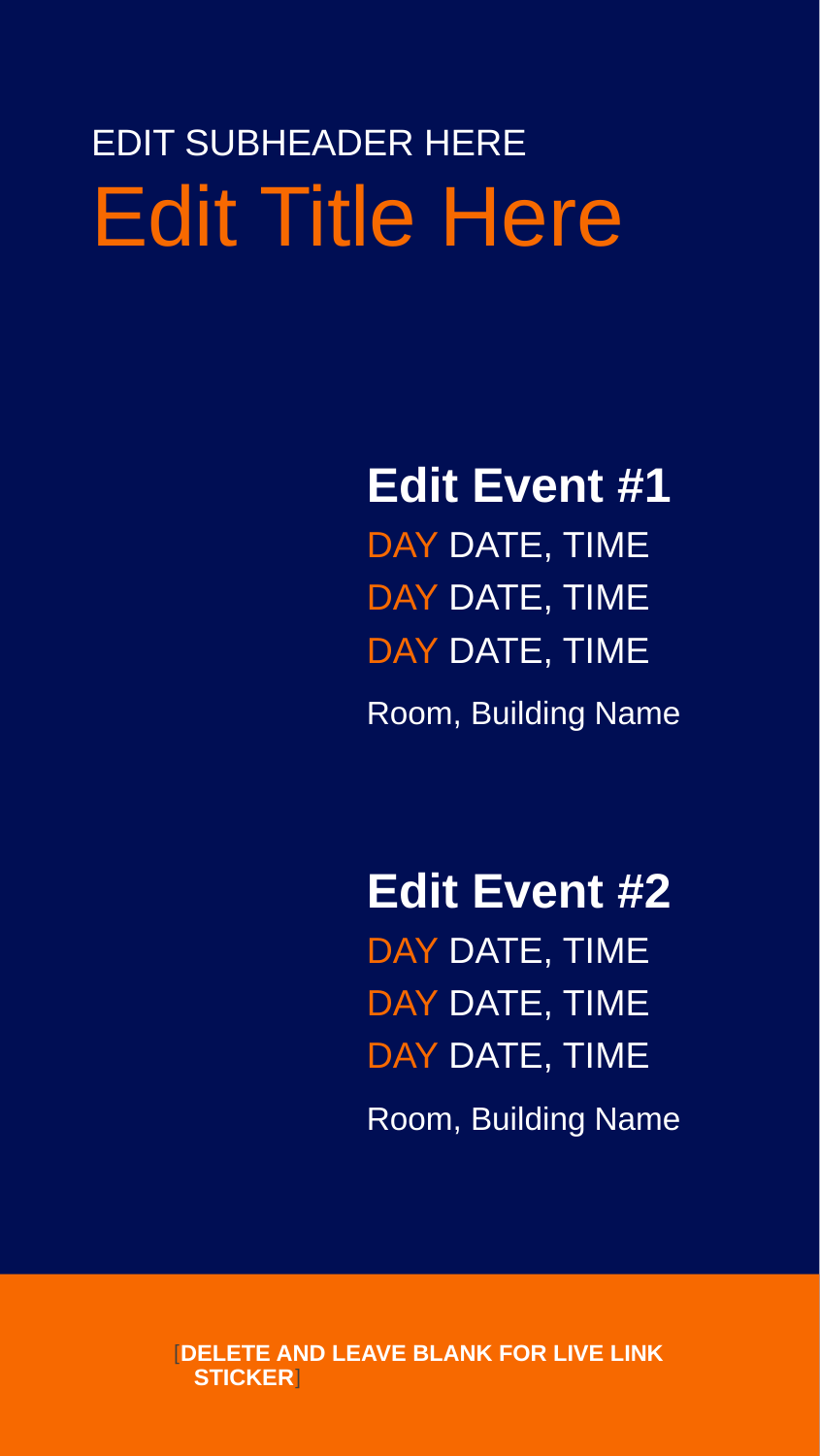

EDIT SUBHEADER HERE
Edit Title Here

Edit Event #1
DAY DATE, TIME
DAY DATE, TIME
DAY DATE, TIME
Room, Building Name

Edit Event #2
DAY DATE, TIME
DAY DATE, TIME
DAY DATE, TIME
Room, Building Name
[DELETE AND LEAVE BLANK FOR LIVE LINK STICKER]